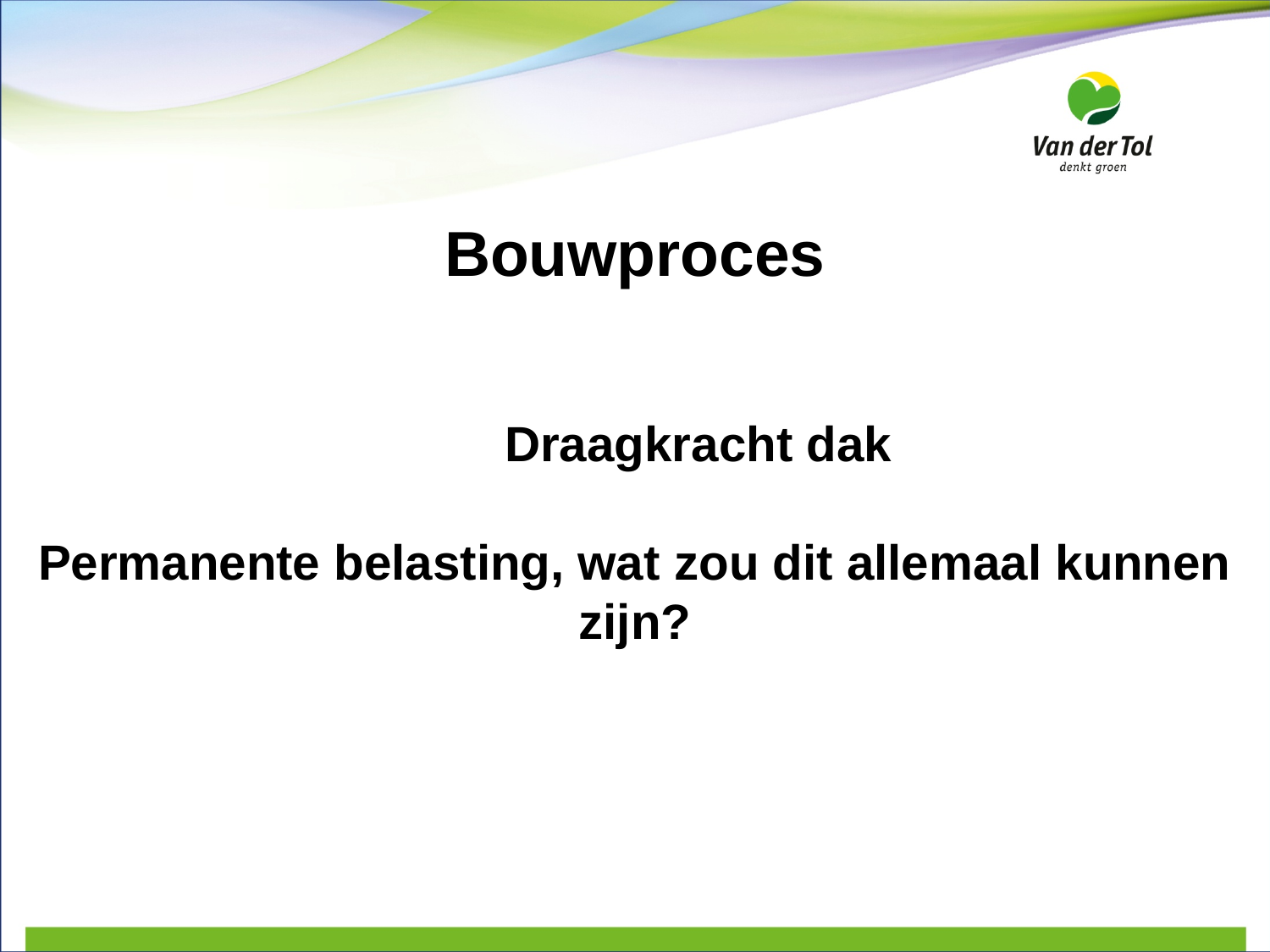

# Bouwproces
	Draagkracht dak

Permanente belasting, wat zou dit allemaal kunnen zijn?